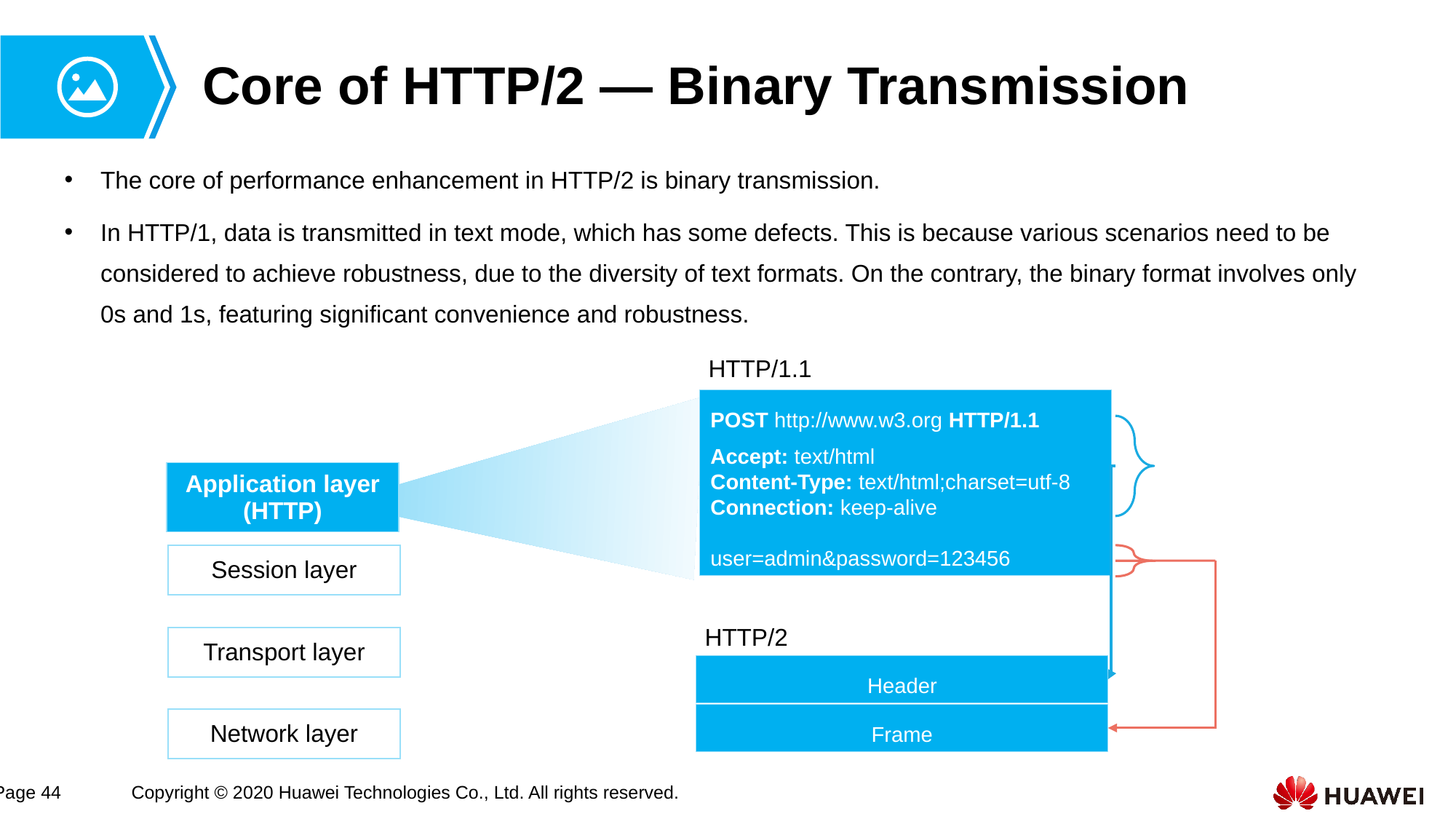

# Core of HTTP/2 — Binary Transmission

The core of performance enhancement in HTTP/2 is binary transmission.
In HTTP/1, data is transmitted in text mode, which has some defects. This is because various scenarios need to be considered to achieve robustness, due to the diversity of text formats. On the contrary, the binary format involves only 0s and 1s, featuring significant convenience and robustness.

HTTP/1.1
POST http://www.w3.org HTTP/1.1
Accept: text/html
Content-Type: text/html;charset=utf-8
Connection: keep-alive

user=admin&password=123456

| Application layer (HTTP) |
| --- |

| Session layer |
| --- |
HTTP/2
| Transport layer |
| --- |
Header
Frame
| Network layer |
| --- |